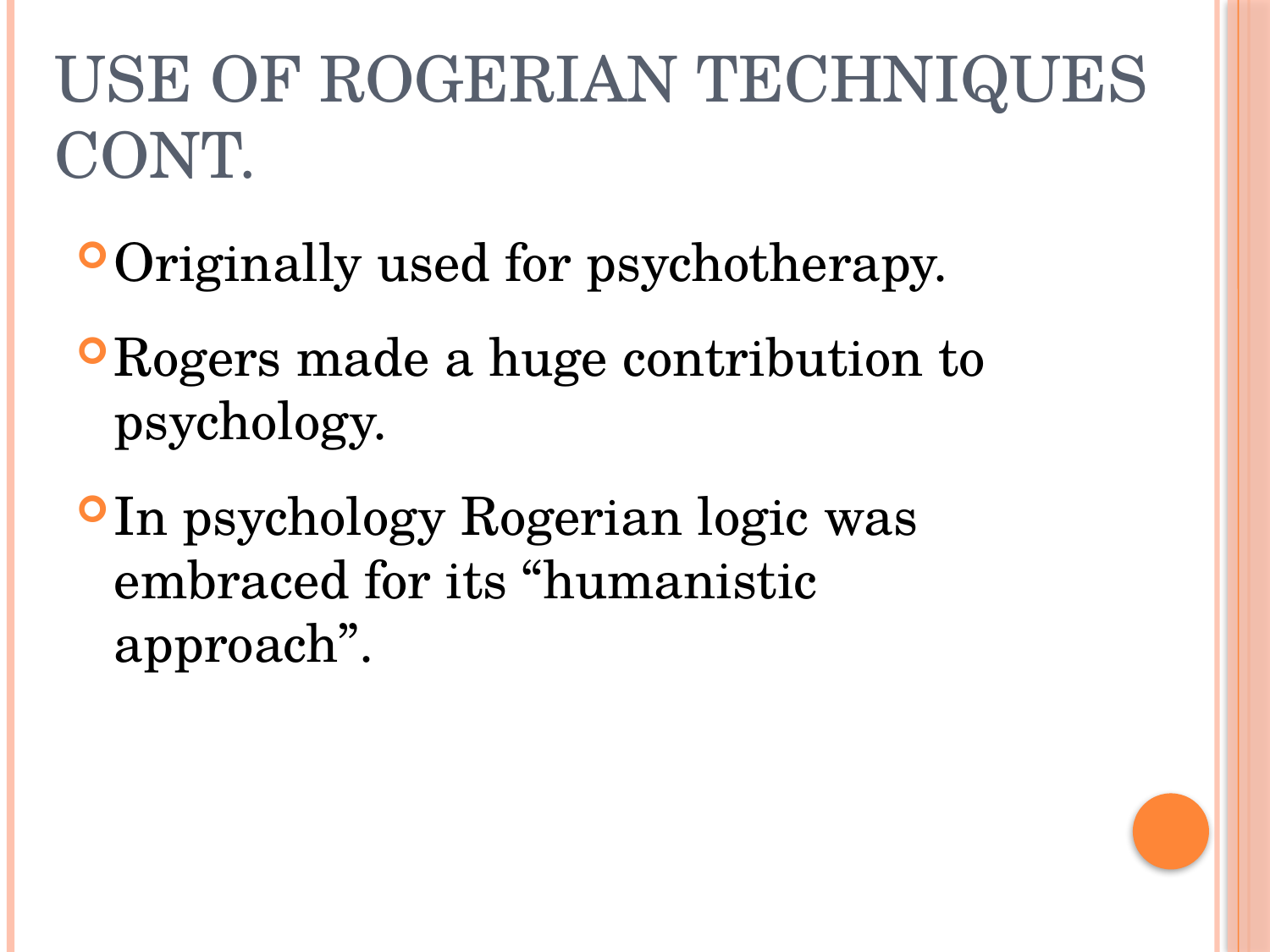

# Use of Rogerian Techniques Cont.
Originally used for psychotherapy.
Rogers made a huge contribution to psychology.
In psychology Rogerian logic was embraced for its “humanistic approach”.